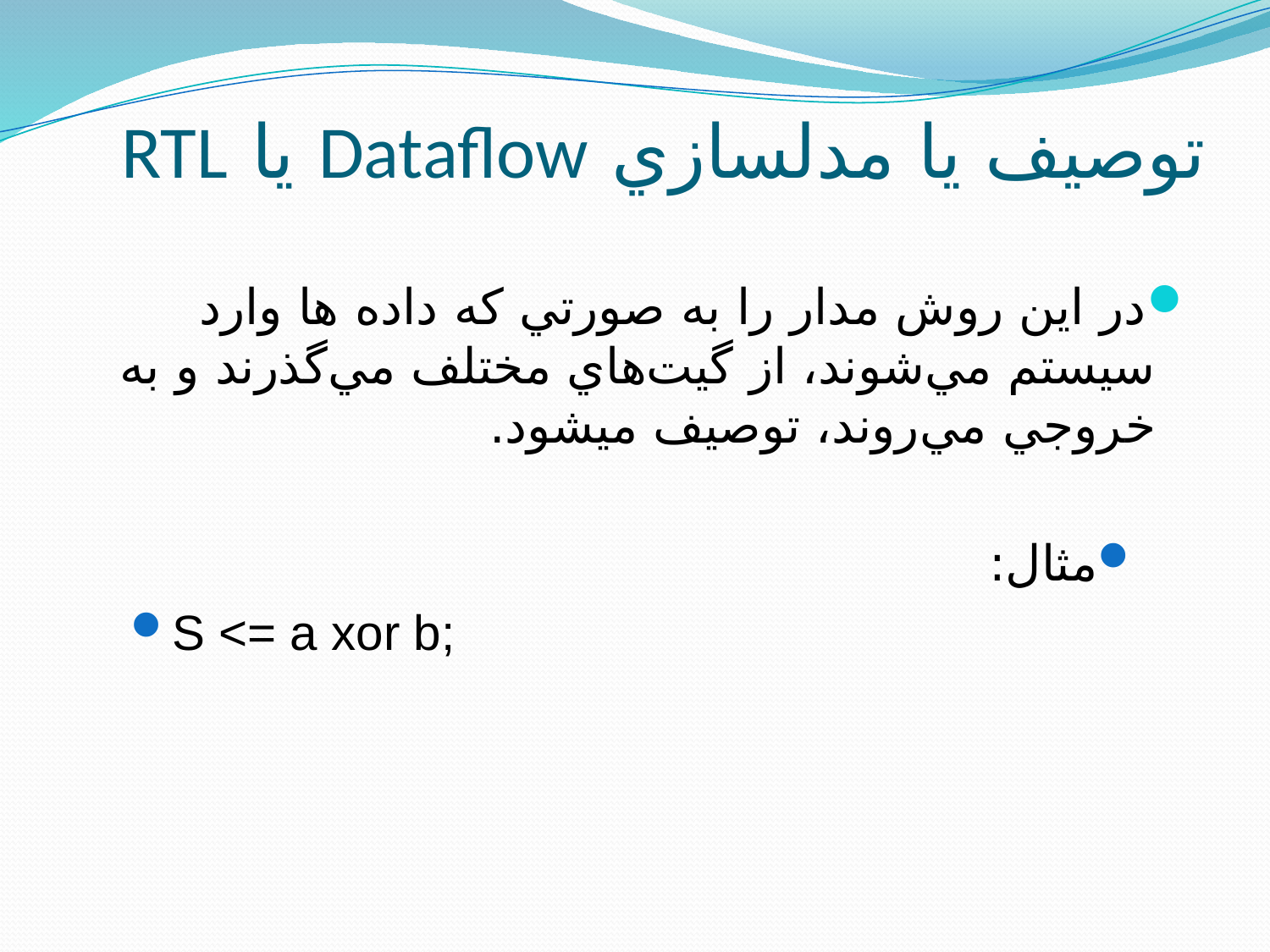

# توصيف يا مدلسازي Dataflow يا RTL
در اين روش مدار را به صورتي که داده ها وارد سيستم مي‌شوند، از گيت‌هاي مختلف مي‌گذرند و به خروجي مي‌روند، توصيف مي‎شود.

مثال:
S <= a xor b;